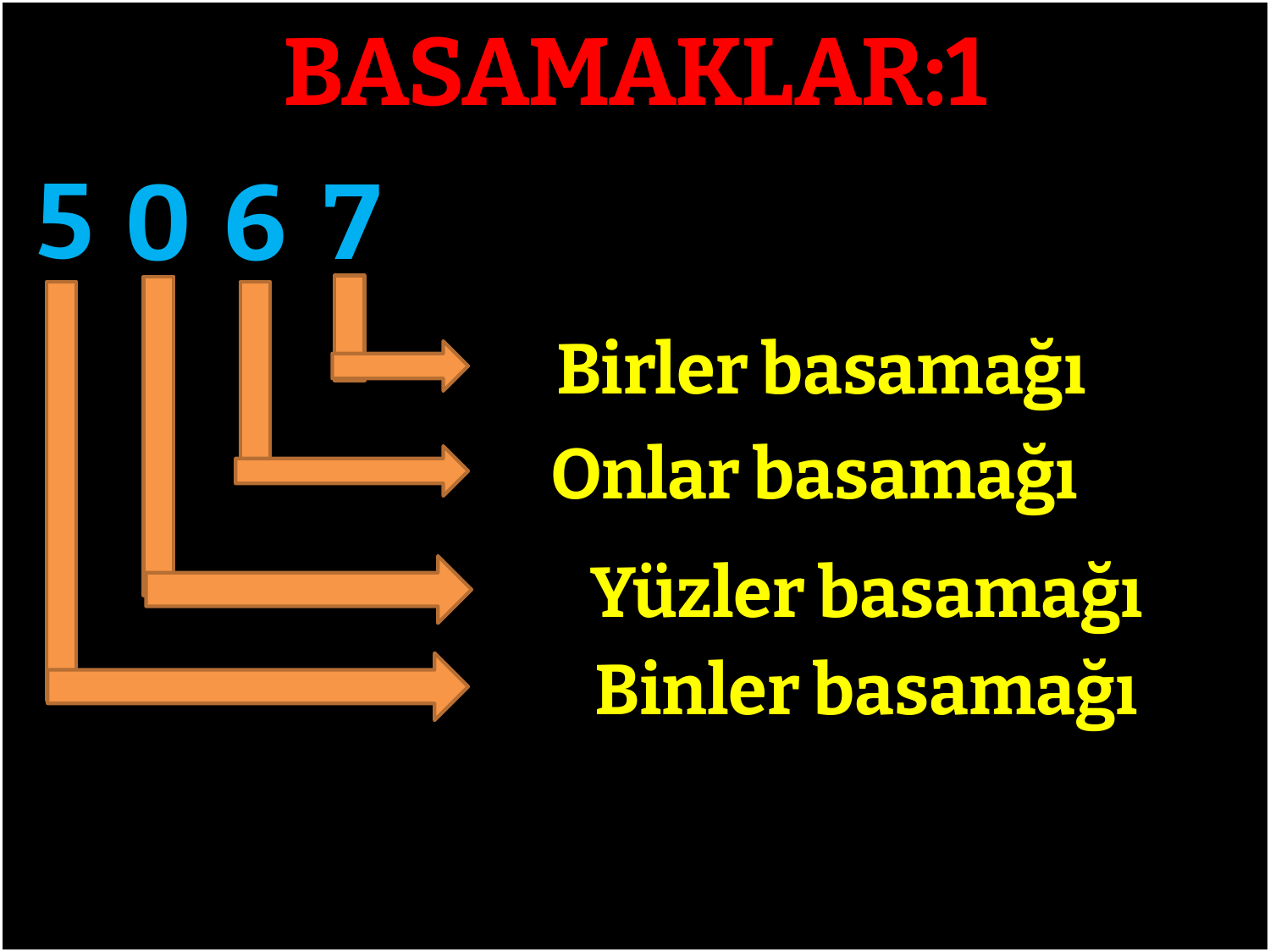

BASAMAKLAR:1
5
7
0
6

#
Birler basamağı

Onlar basamağı

Yüzler basamağı

Binler basamağı